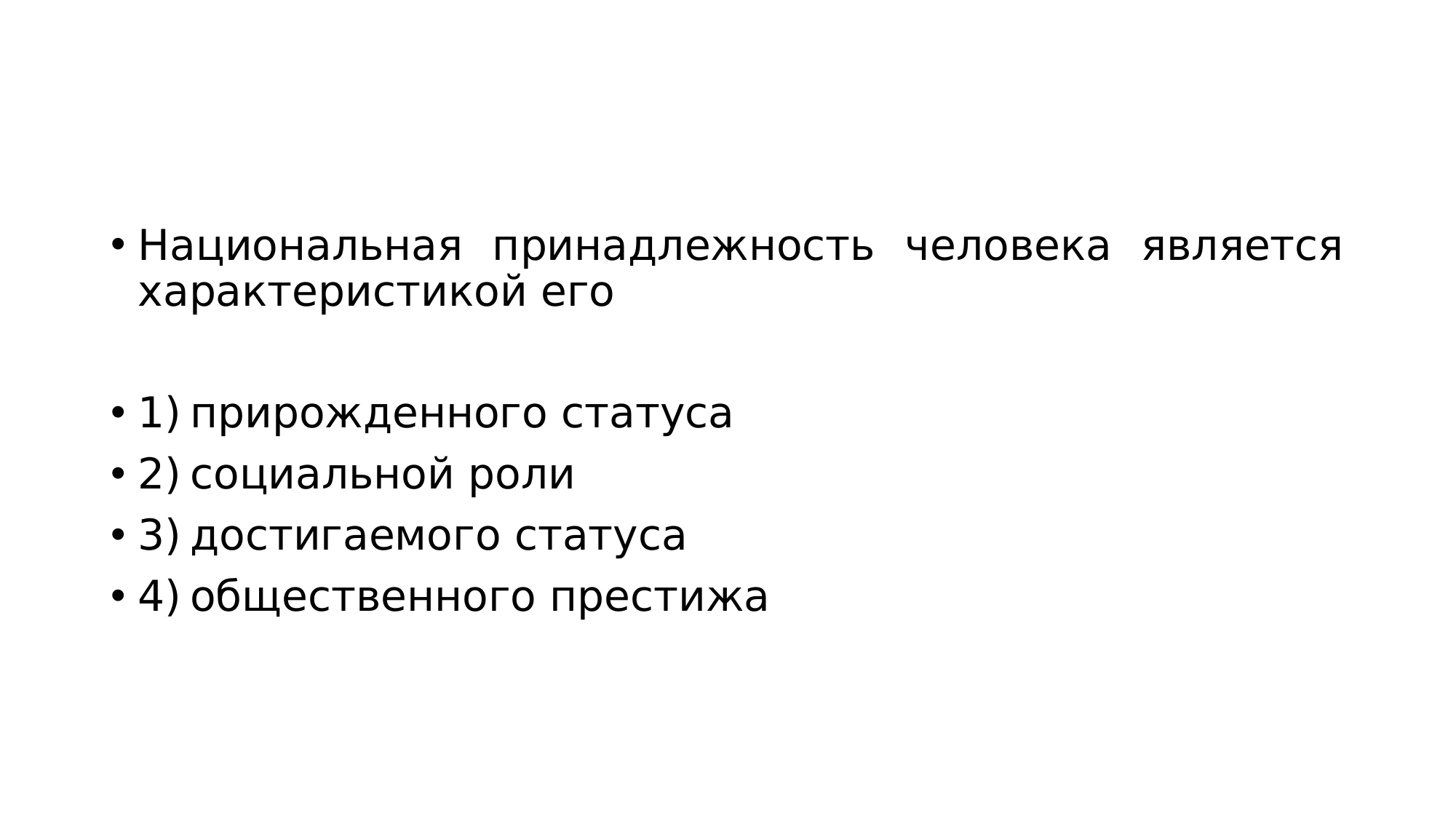

#
Национальная принадлежность человека является характеристикой его

1) прирожденного статуса
2) социальной роли
3) достигаемого статуса
4) общественного престижа